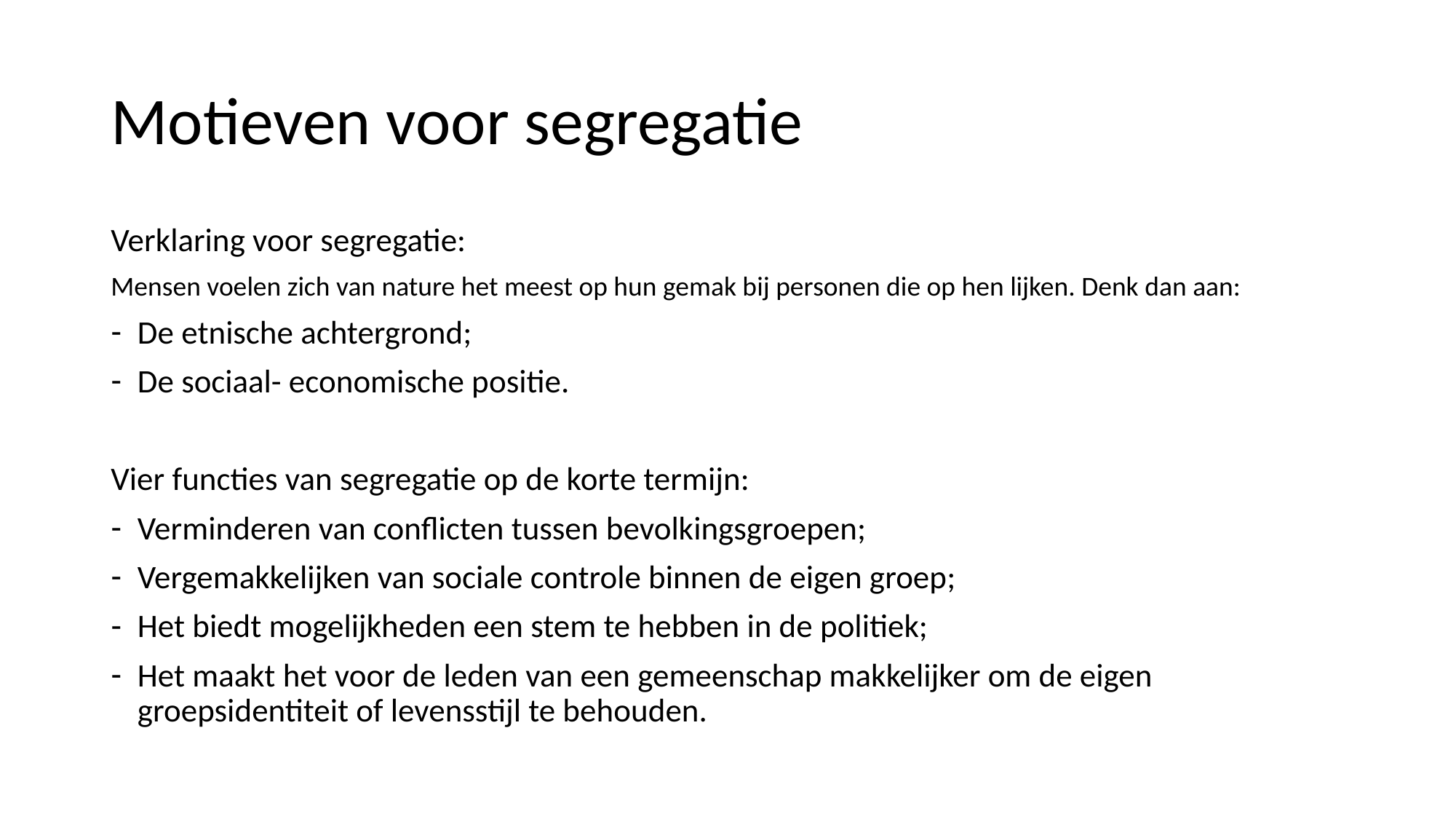

# Motieven voor segregatie
Verklaring voor segregatie:
Mensen voelen zich van nature het meest op hun gemak bij personen die op hen lijken. Denk dan aan:
De etnische achtergrond;
De sociaal- economische positie.

Vier functies van segregatie op de korte termijn:
Verminderen van conflicten tussen bevolkingsgroepen;
Vergemakkelijken van sociale controle binnen de eigen groep;
Het biedt mogelijkheden een stem te hebben in de politiek;
Het maakt het voor de leden van een gemeenschap makkelijker om de eigen groepsidentiteit of levensstijl te behouden.